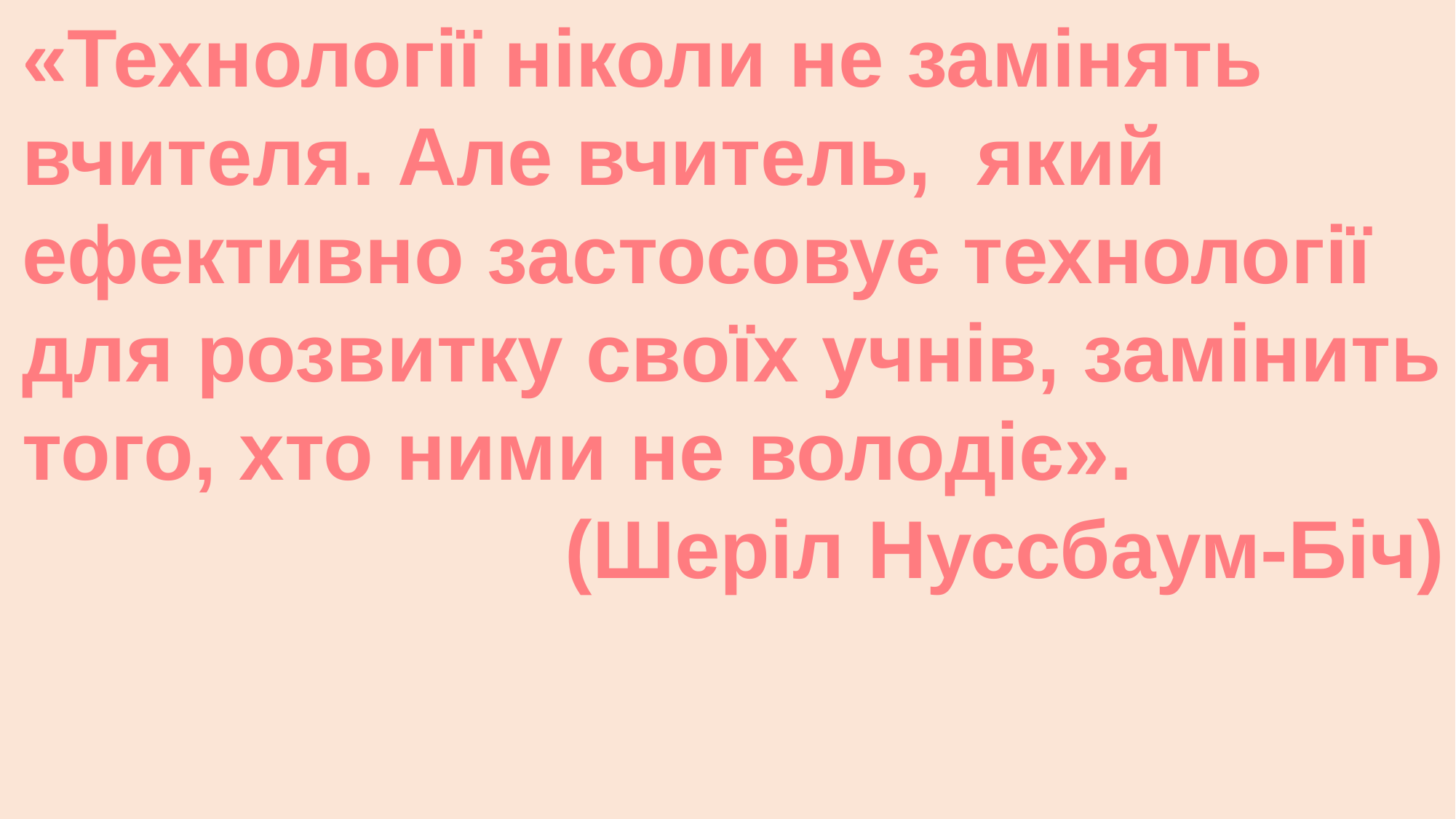

«Технології ніколи не замінять вчителя. Але вчитель,  який ефективно застосовує технології для розвитку своїх учнів, замінить того, хто ними не володіє».
(Шеріл Нуссбаум-Біч)